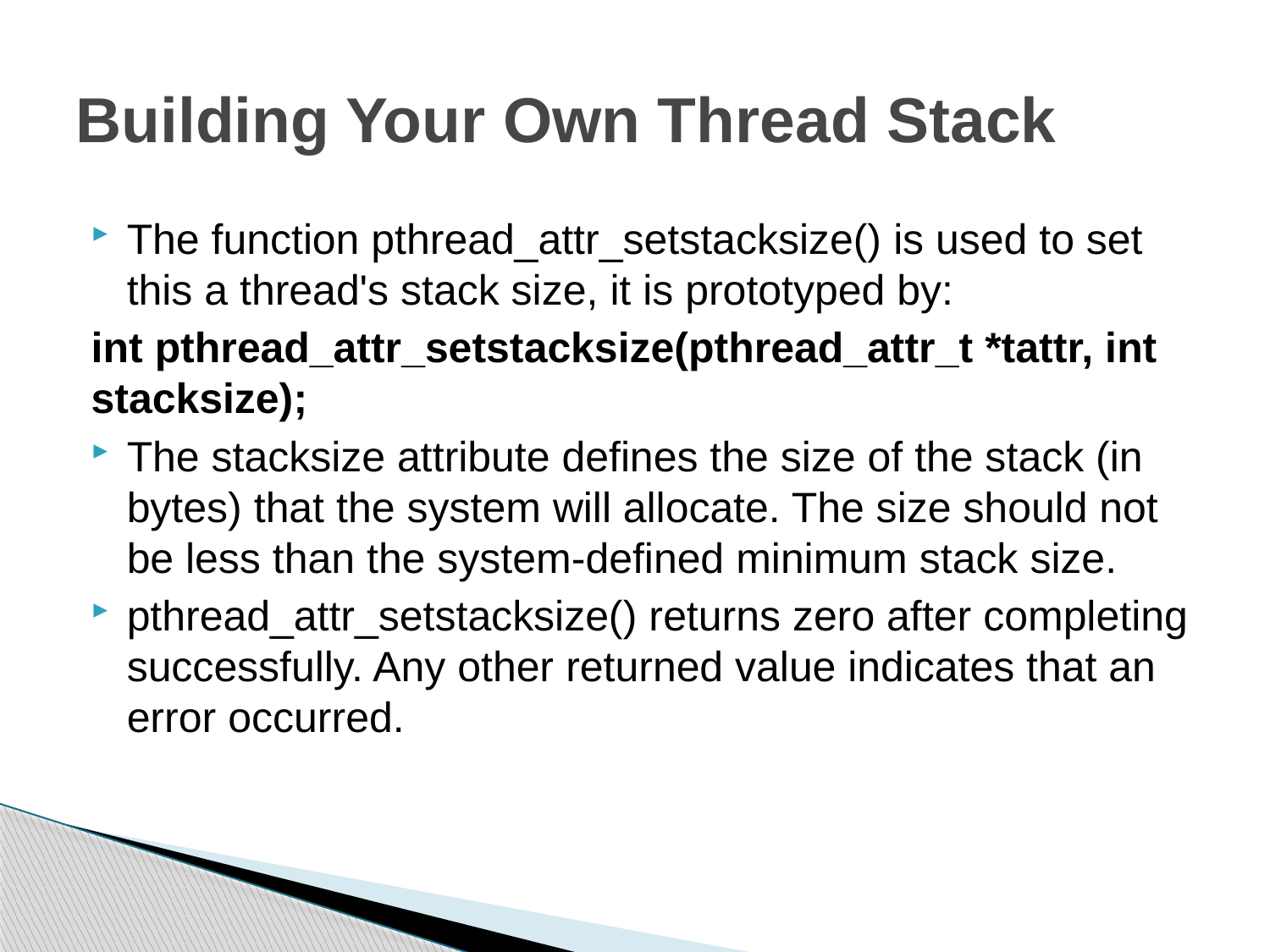

# Building Your Own Thread Stack
The function pthread_attr_setstacksize() is used to set this a thread's stack size, it is prototyped by:
int pthread_attr_setstacksize(pthread_attr_t *tattr, int stacksize);
The stacksize attribute defines the size of the stack (in bytes) that the system will allocate. The size should not be less than the system-defined minimum stack size.
pthread_attr_setstacksize() returns zero after completing successfully. Any other returned value indicates that an error occurred.